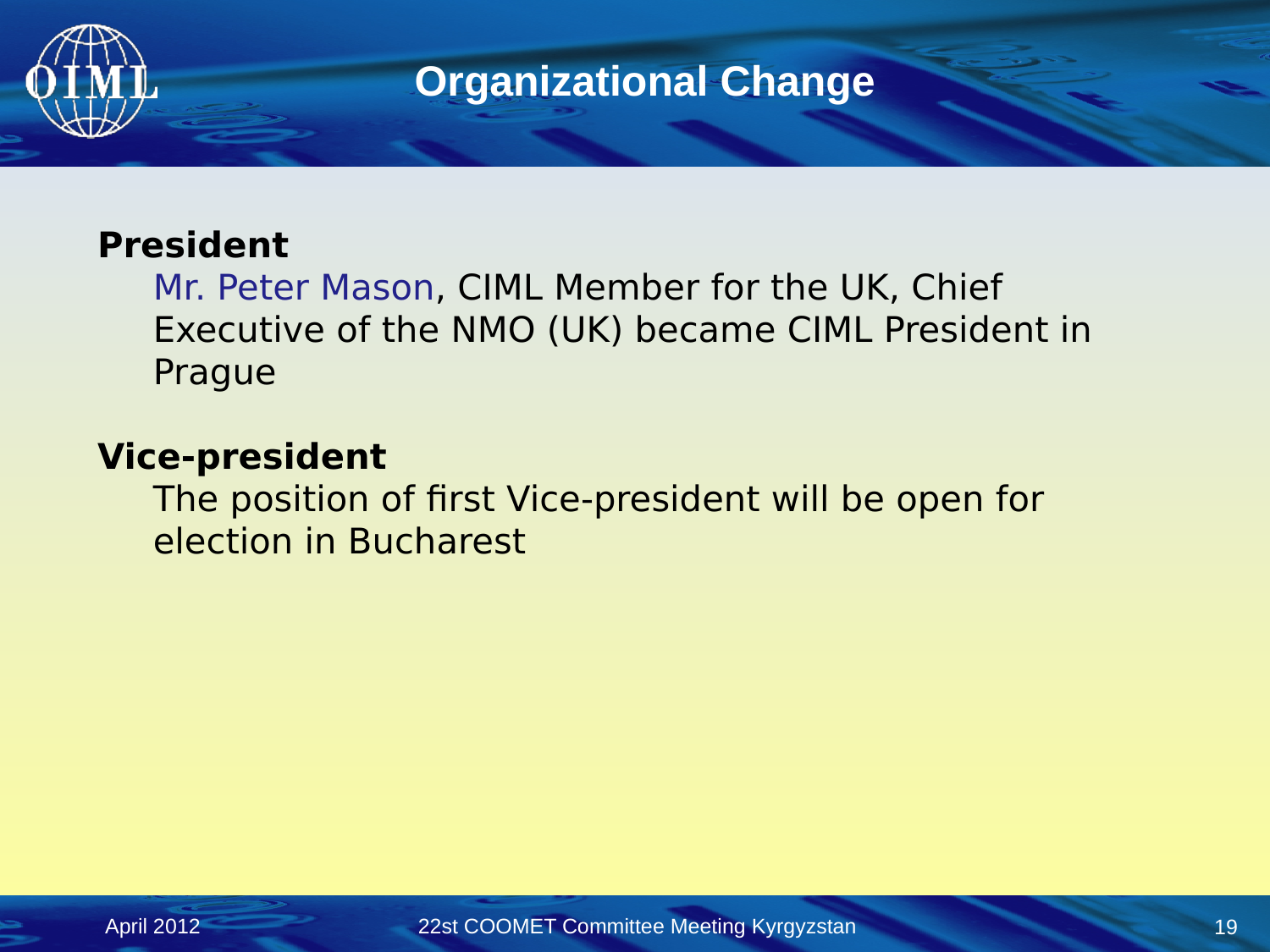

# Organizational Change
President
Mr. Peter Mason, CIML Member for the UK, Chief Executive of the NMO (UK) became CIML President in Prague
Vice-president
The position of first Vice-president will be open for election in Bucharest
 April 2012
22st COOMET Committee Meeting Kyrgyzstan
19